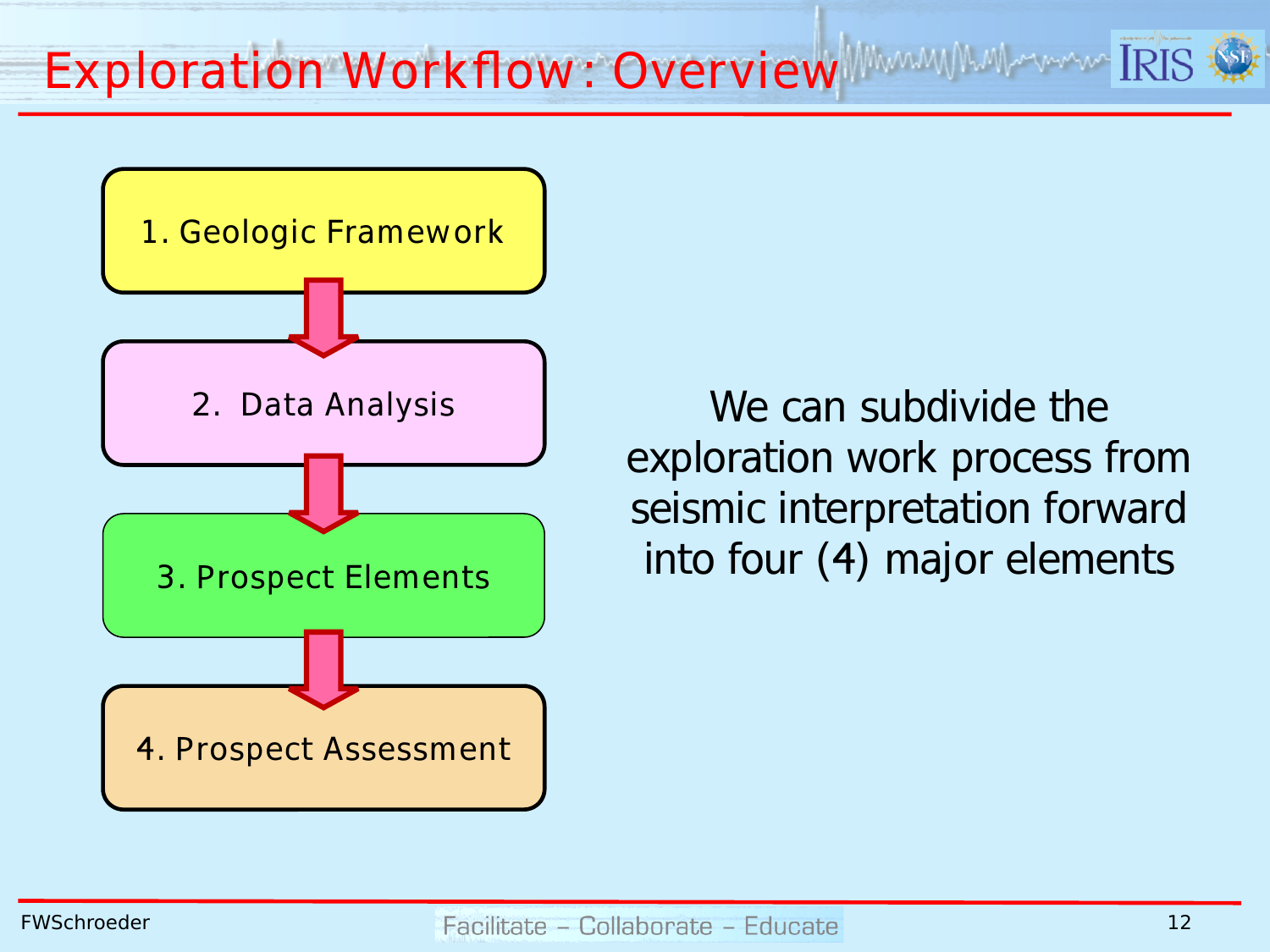

# Exploration Workflow: Overview

1. Geologic Framework

2.  Data Analysis
We can subdivide the exploration work process from seismic interpretation forward into four (4) major elements

3. Prospect Elements

4. Prospect Assessment